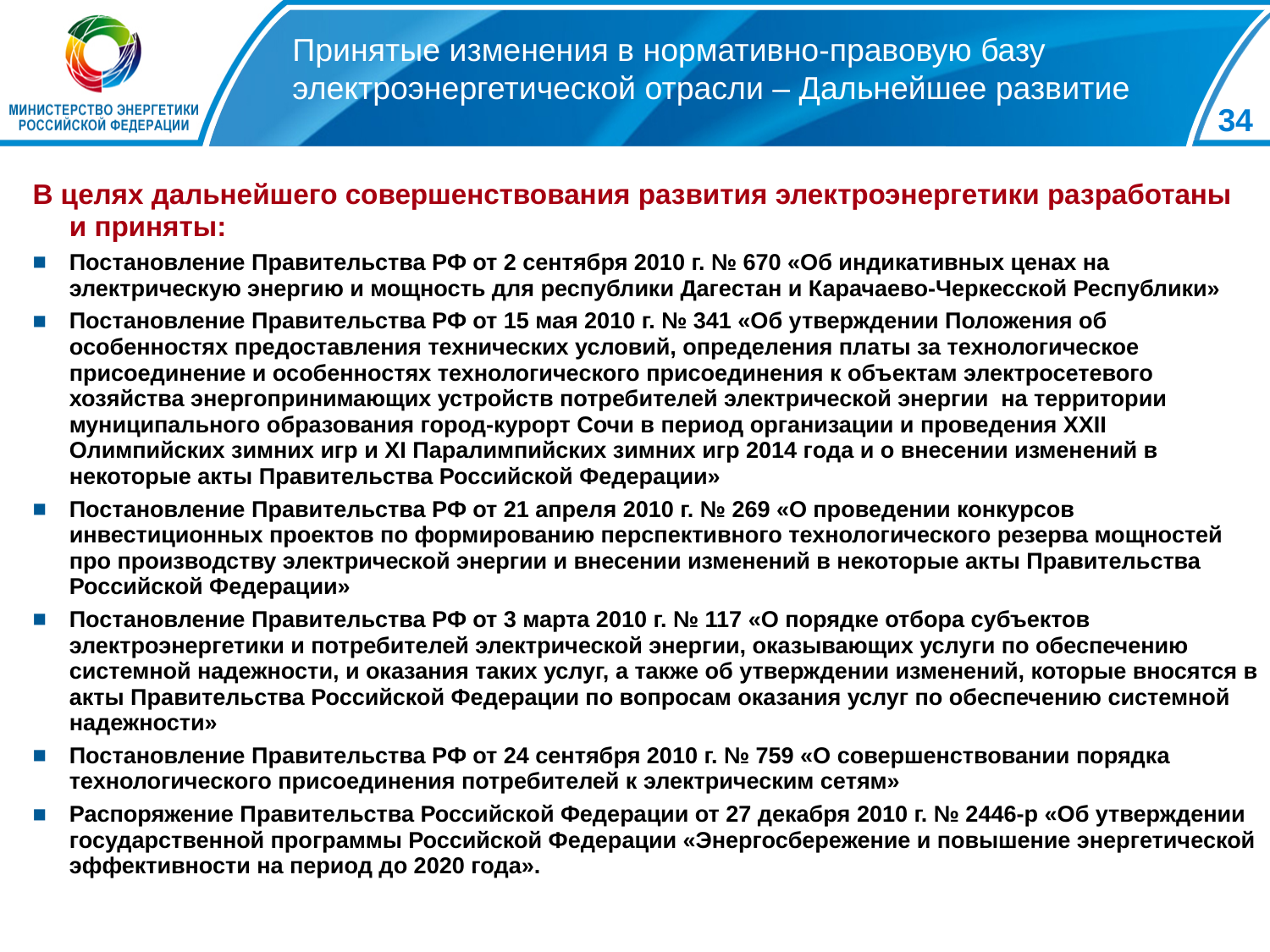

34
# Принятые изменения в нормативно-правовую базу электроэнергетической отрасли – Дальнейшее развитие
В целях дальнейшего совершенствования развития электроэнергетики разработаны и приняты:
Постановление Правительства РФ от 2 сентября 2010 г. № 670 «Об индикативных ценах на электрическую энергию и мощность для республики Дагестан и Карачаево-Черкесской Республики»
Постановление Правительства РФ от 15 мая 2010 г. № 341 «Об утверждении Положения об особенностях предоставления технических условий, определения платы за технологическое присоединение и особенностях технологического присоединения к объектам электросетевого хозяйства энергопринимающих устройств потребителей электрической энергии  на территории муниципального образования город-курорт Сочи в период организации и проведения XXII Олимпийских зимних игр и XI Паралимпийских зимних игр 2014 года и о внесении изменений в некоторые акты Правительства Российской Федерации»
Постановление Правительства РФ от 21 апреля 2010 г. № 269 «О проведении конкурсов инвестиционных проектов по формированию перспективного технологического резерва мощностей про производству электрической энергии и внесении изменений в некоторые акты Правительства Российской Федерации»
Постановление Правительства РФ от 3 марта 2010 г. № 117 «О порядке отбора субъектов электроэнергетики и потребителей электрической энергии, оказывающих услуги по обеспечению системной надежности, и оказания таких услуг, а также об утверждении изменений, которые вносятся в акты Правительства Российской Федерации по вопросам оказания услуг по обеспечению системной надежности»
Постановление Правительства РФ от 24 сентября 2010 г. № 759 «О совершенствовании порядка технологического присоединения потребителей к электрическим сетям»
Распоряжение Правительства Российской Федерации от 27 декабря 2010 г. № 2446-р «Об утверждении государственной программы Российской Федерации «Энергосбережение и повышение энергетической эффективности на период до 2020 года».